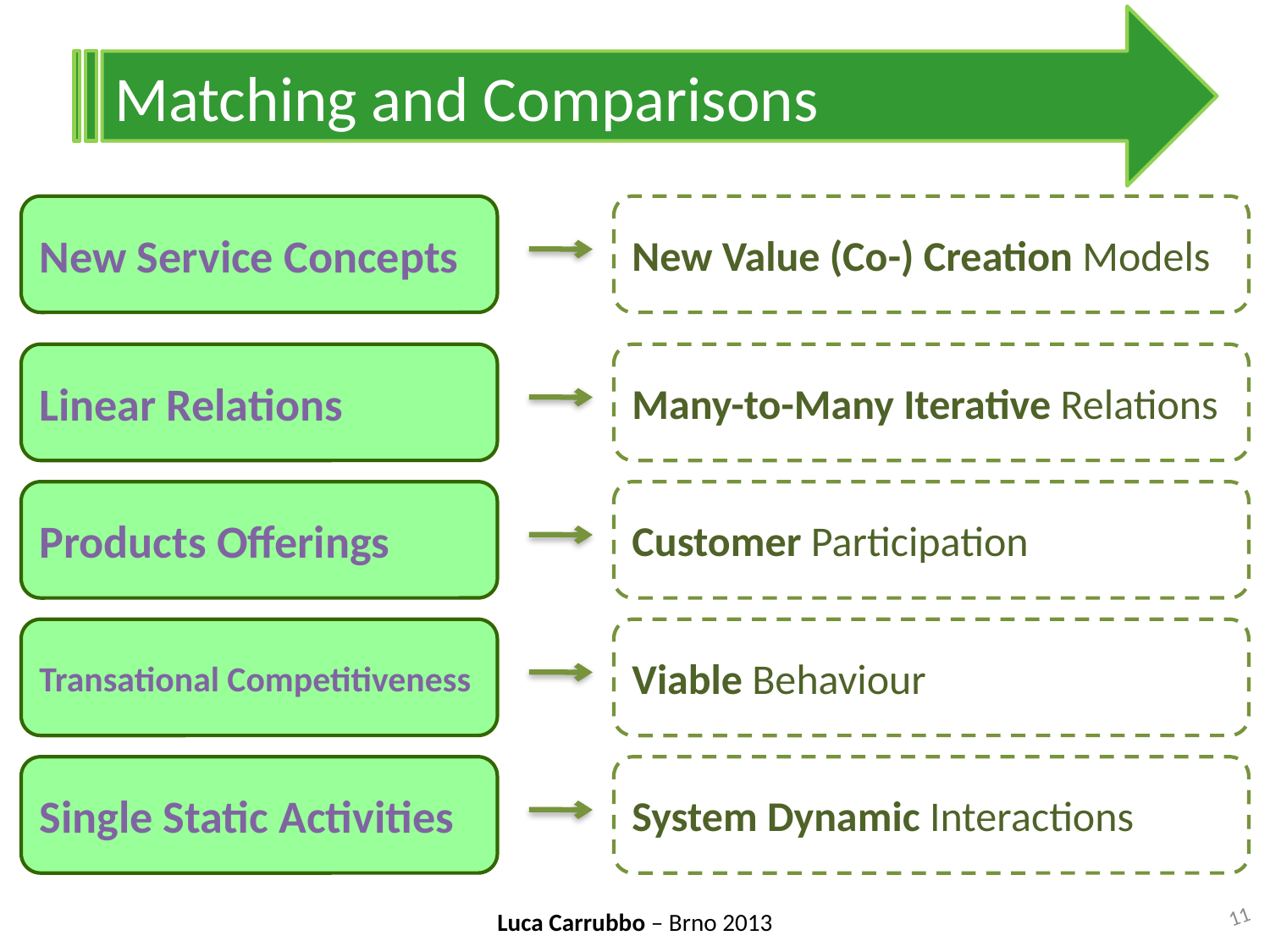

Matching and Comparisons
New Service Concepts
New Value (Co-) Creation Models
Linear Relations
Many-to-Many Iterative Relations
Products Offerings
Customer Participation
Transational Competitiveness
Viable Behaviour
Single Static Activities
System Dynamic Interactions
11